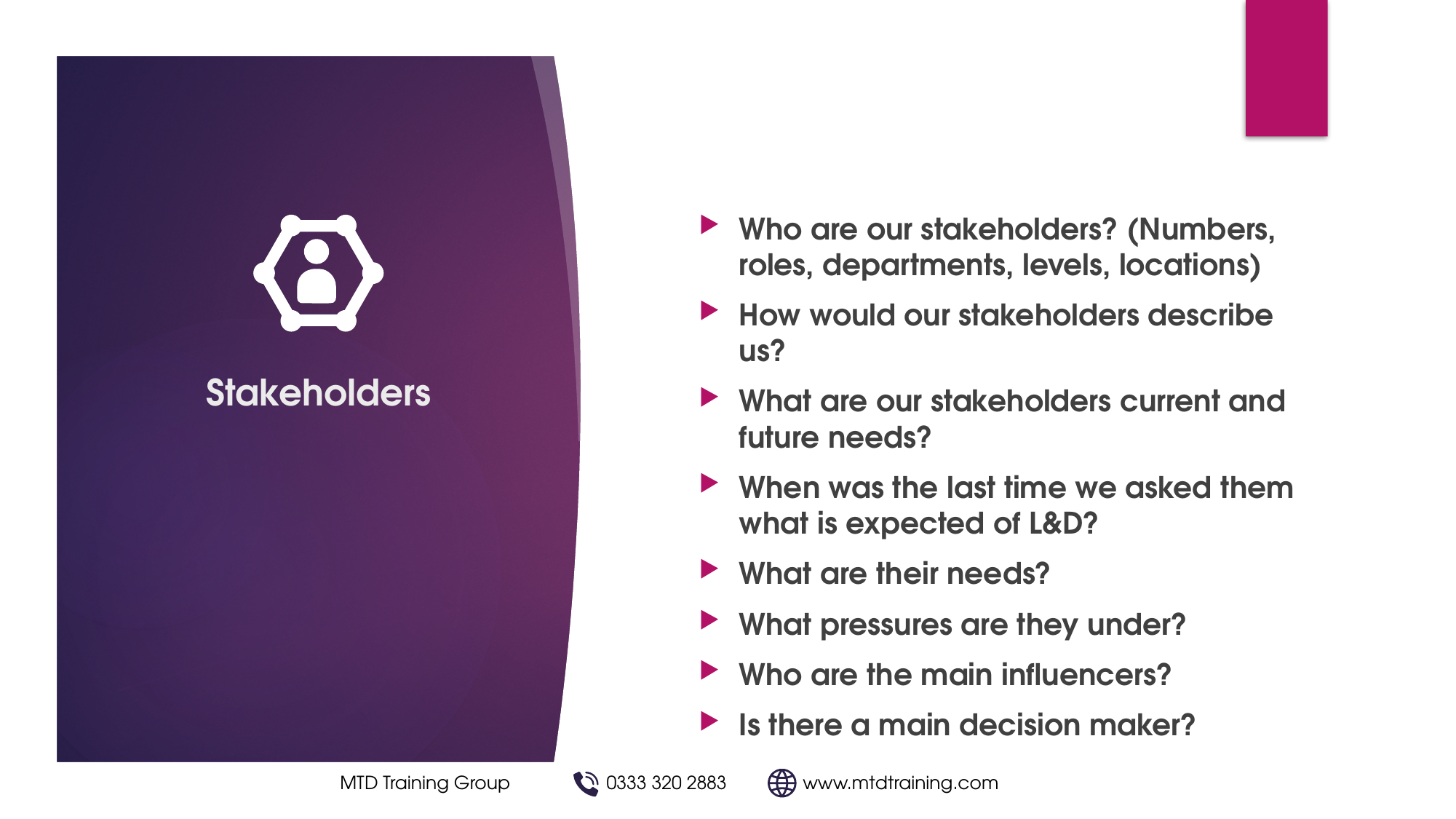

Who are our stakeholders? (Numbers, roles, departments, levels, locations)
How would our stakeholders describe us?
What are our stakeholders current and future needs?
When was the last time we asked them what is expected of L&D?
What are their needs?
What pressures are they under?
Who are the main influencers?
Is there a main decision maker?

# Stakeholders